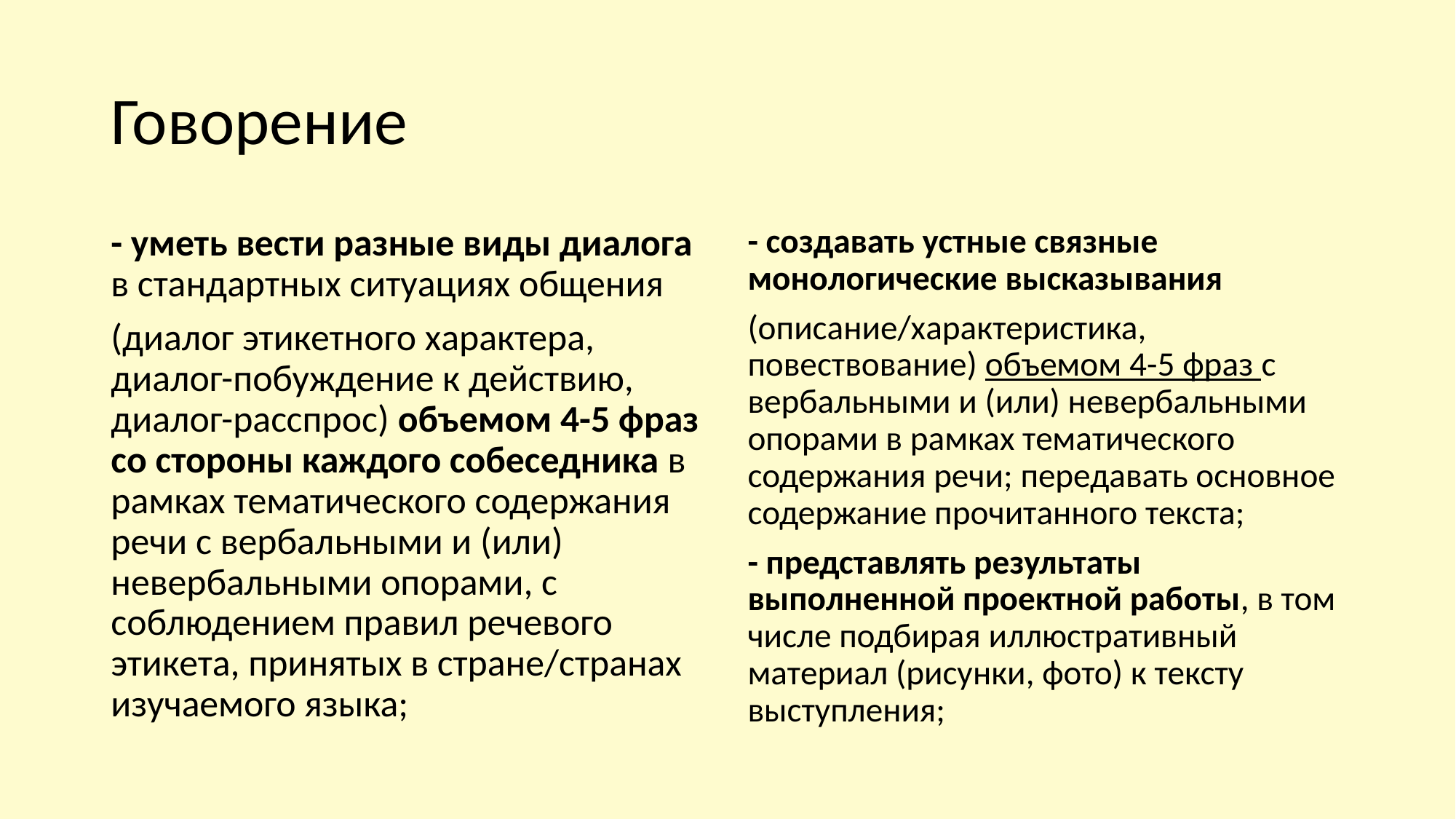

# Говорение
- уметь вести разные виды диалога в стандартных ситуациях общения
(диалог этикетного характера, диалог-побуждение к действию, диалог-расспрос) объемом 4-5 фраз со стороны каждого собеседника в рамках тематического содержания речи с вербальными и (или) невербальными опорами, с соблюдением правил речевого этикета, принятых в стране/странах изучаемого языка;
- создавать устные связные монологические высказывания
(описание/характеристика, повествование) объемом 4-5 фраз с вербальными и (или) невербальными опорами в рамках тематического содержания речи; передавать основное содержание прочитанного текста;
- представлять результаты выполненной проектной работы, в том числе подбирая иллюстративный материал (рисунки, фото) к тексту выступления;